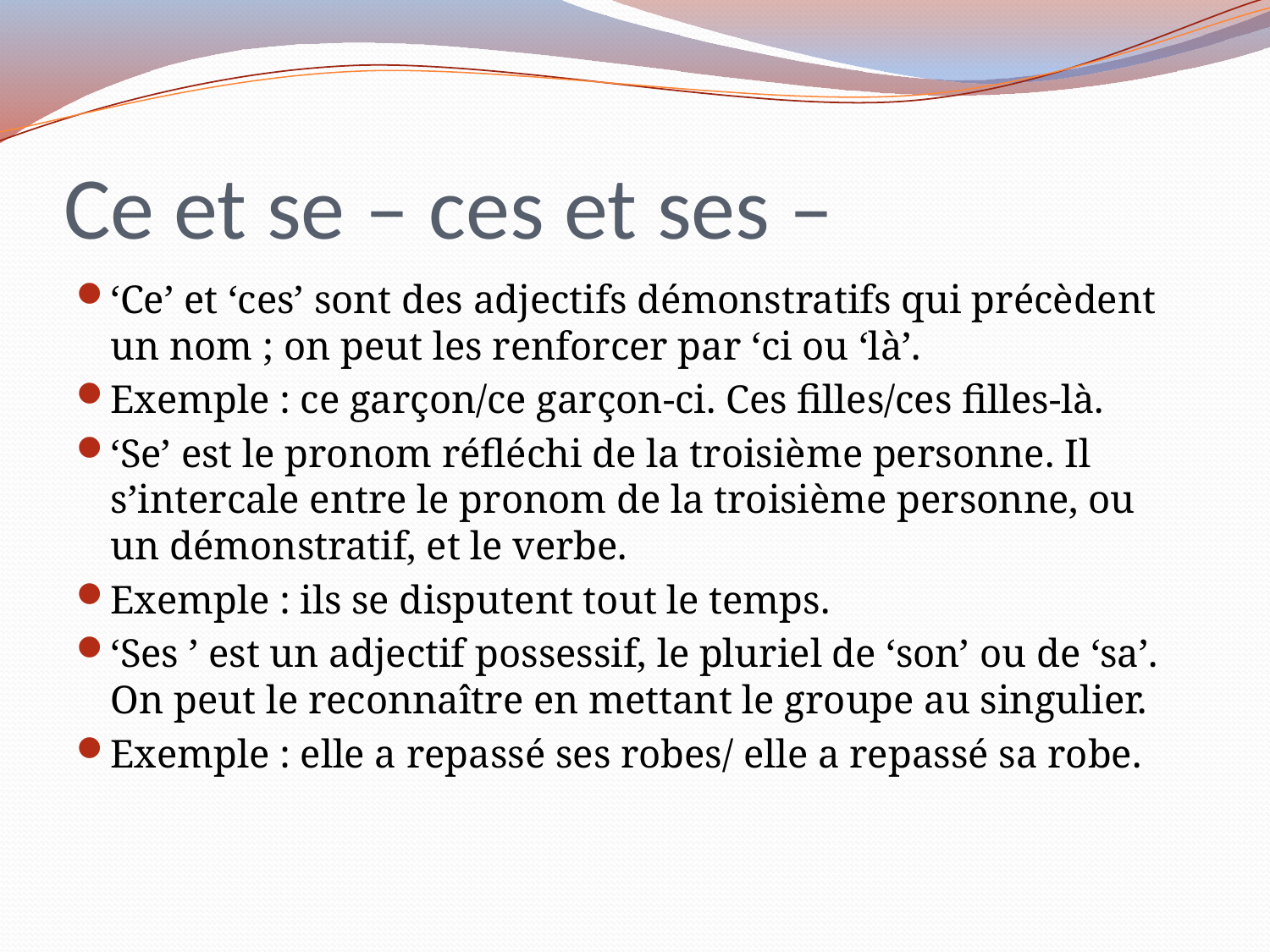

# Ce et se – ces et ses –
‘Ce’ et ‘ces’ sont des adjectifs démonstratifs qui précèdent un nom ; on peut les renforcer par ‘ci ou ‘là’.
Exemple : ce garçon/ce garçon-ci. Ces filles/ces filles-là.
‘Se’ est le pronom réfléchi de la troisième personne. Il s’intercale entre le pronom de la troisième personne, ou un démonstratif, et le verbe.
Exemple : ils se disputent tout le temps.
‘Ses ’ est un adjectif possessif, le pluriel de ‘son’ ou de ‘sa’. On peut le reconnaître en mettant le groupe au singulier.
Exemple : elle a repassé ses robes/ elle a repassé sa robe.